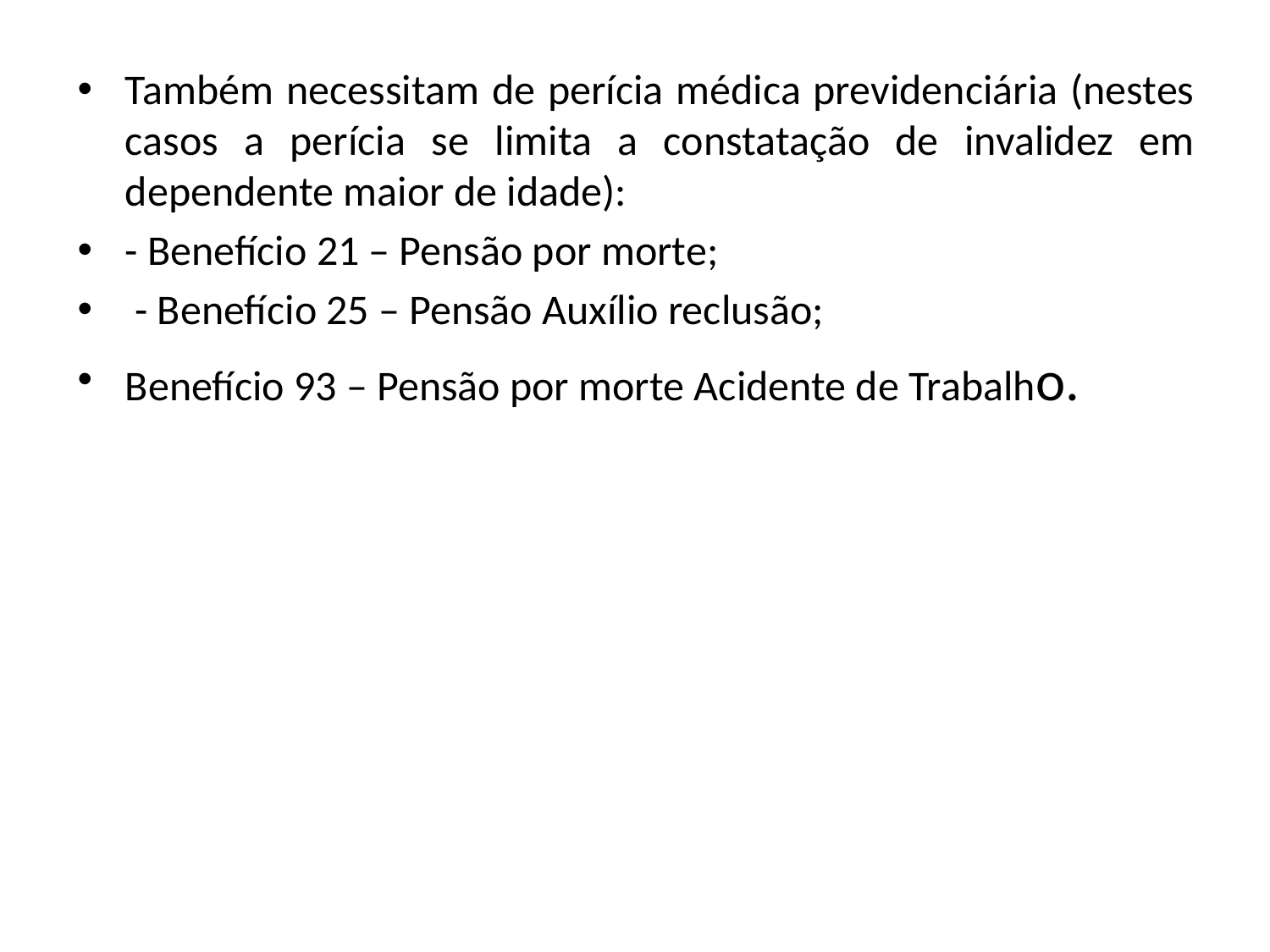

Também necessitam de perícia médica previdenciária (nestes casos a perícia se limita a constatação de invalidez em dependente maior de idade):
- Benefício 21 – Pensão por morte;
 - Benefício 25 – Pensão Auxílio reclusão;
Benefício 93 – Pensão por morte Acidente de Trabalho.